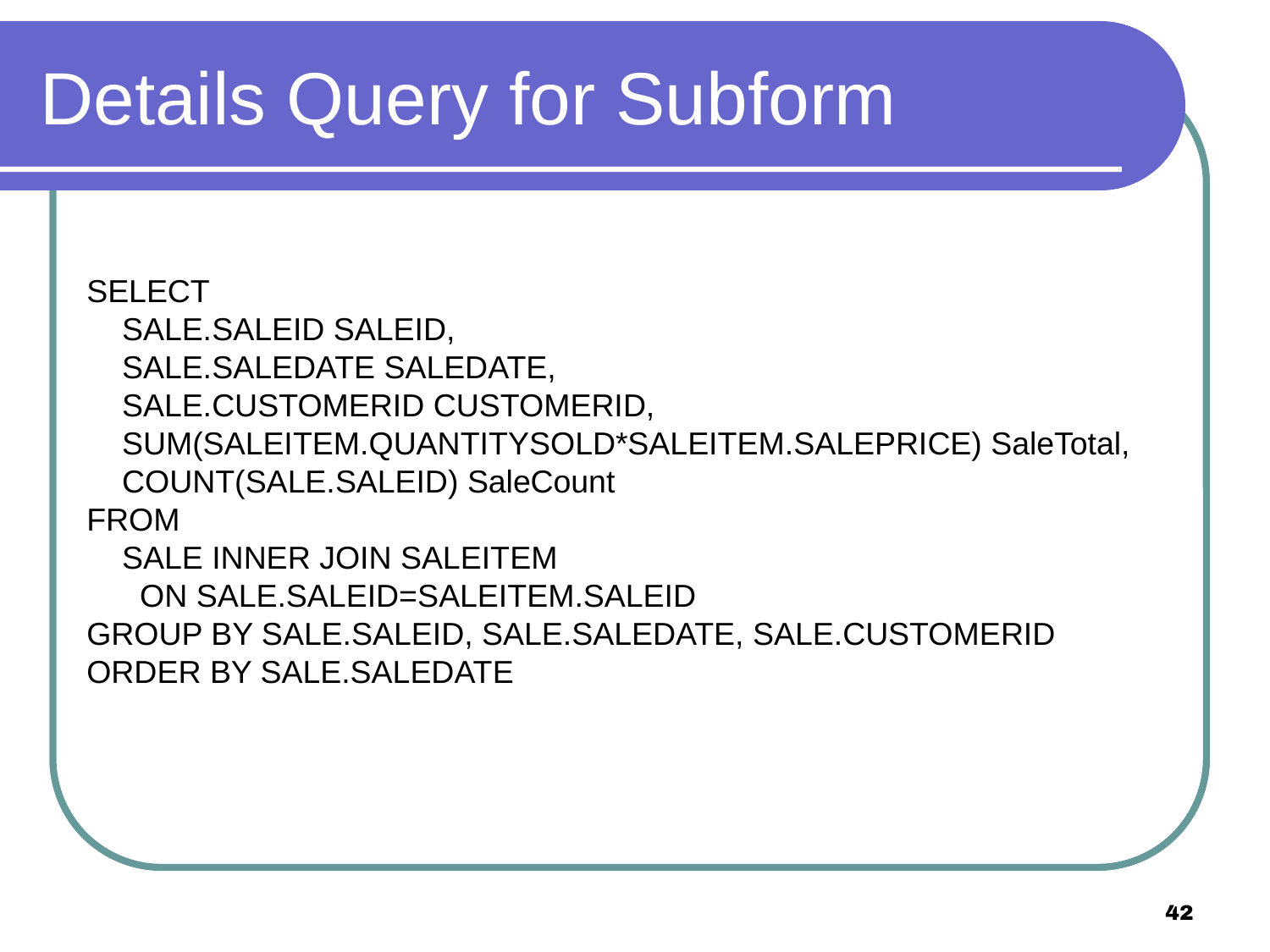

# Details Query for Subform
SELECT
    SALE.SALEID SALEID,
    SALE.SALEDATE SALEDATE,
    SALE.CUSTOMERID CUSTOMERID,
    SUM(SALEITEM.QUANTITYSOLD*SALEITEM.SALEPRICE) SaleTotal,
    COUNT(SALE.SALEID) SaleCount
FROM
    SALE INNER JOIN SALEITEM
      ON SALE.SALEID=SALEITEM.SALEID
GROUP BY SALE.SALEID, SALE.SALEDATE, SALE.CUSTOMERID
ORDER BY SALE.SALEDATE
42